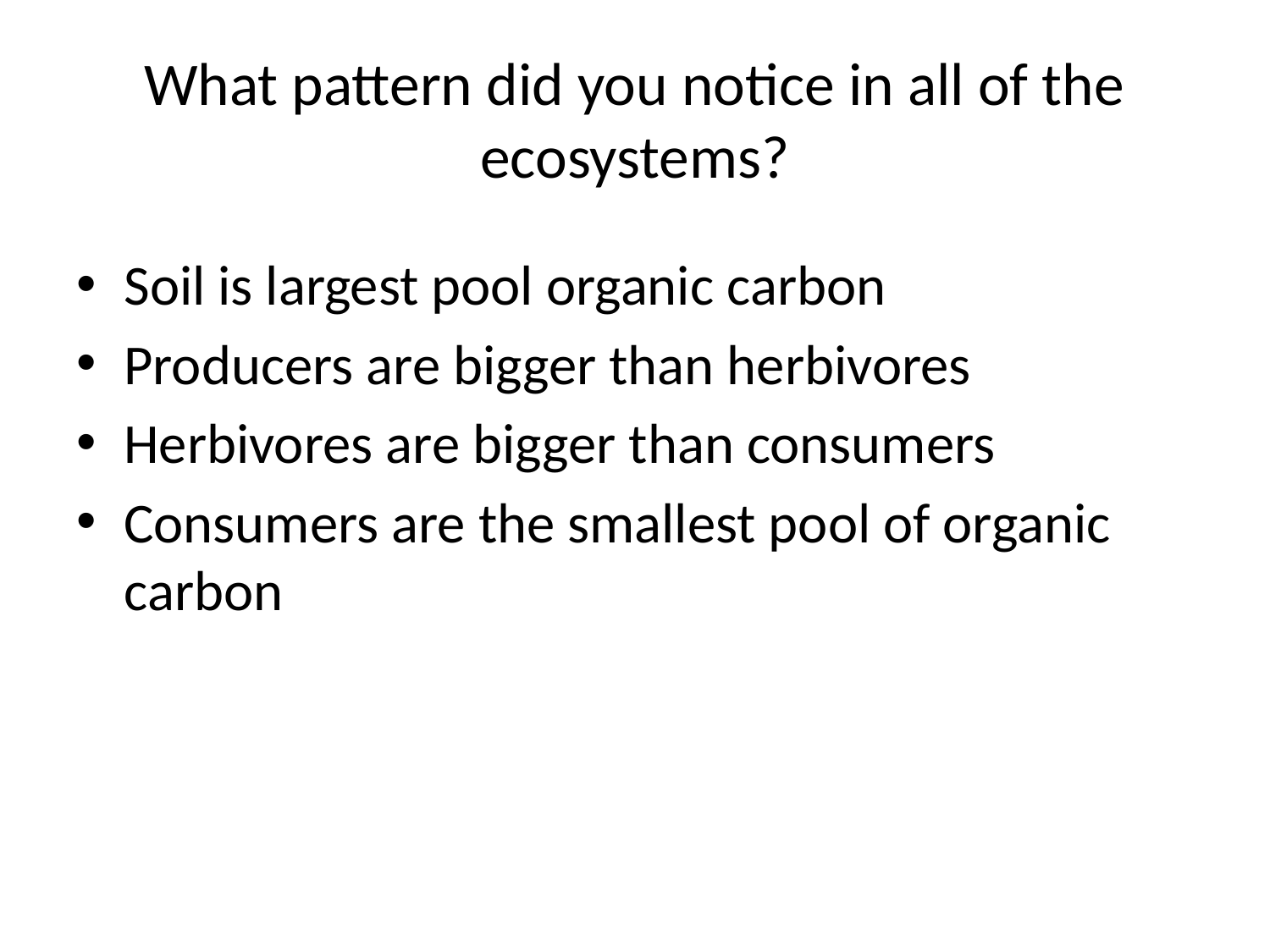

# What pattern did you notice in all of the ecosystems?
Soil is largest pool organic carbon
Producers are bigger than herbivores
Herbivores are bigger than consumers
Consumers are the smallest pool of organic carbon